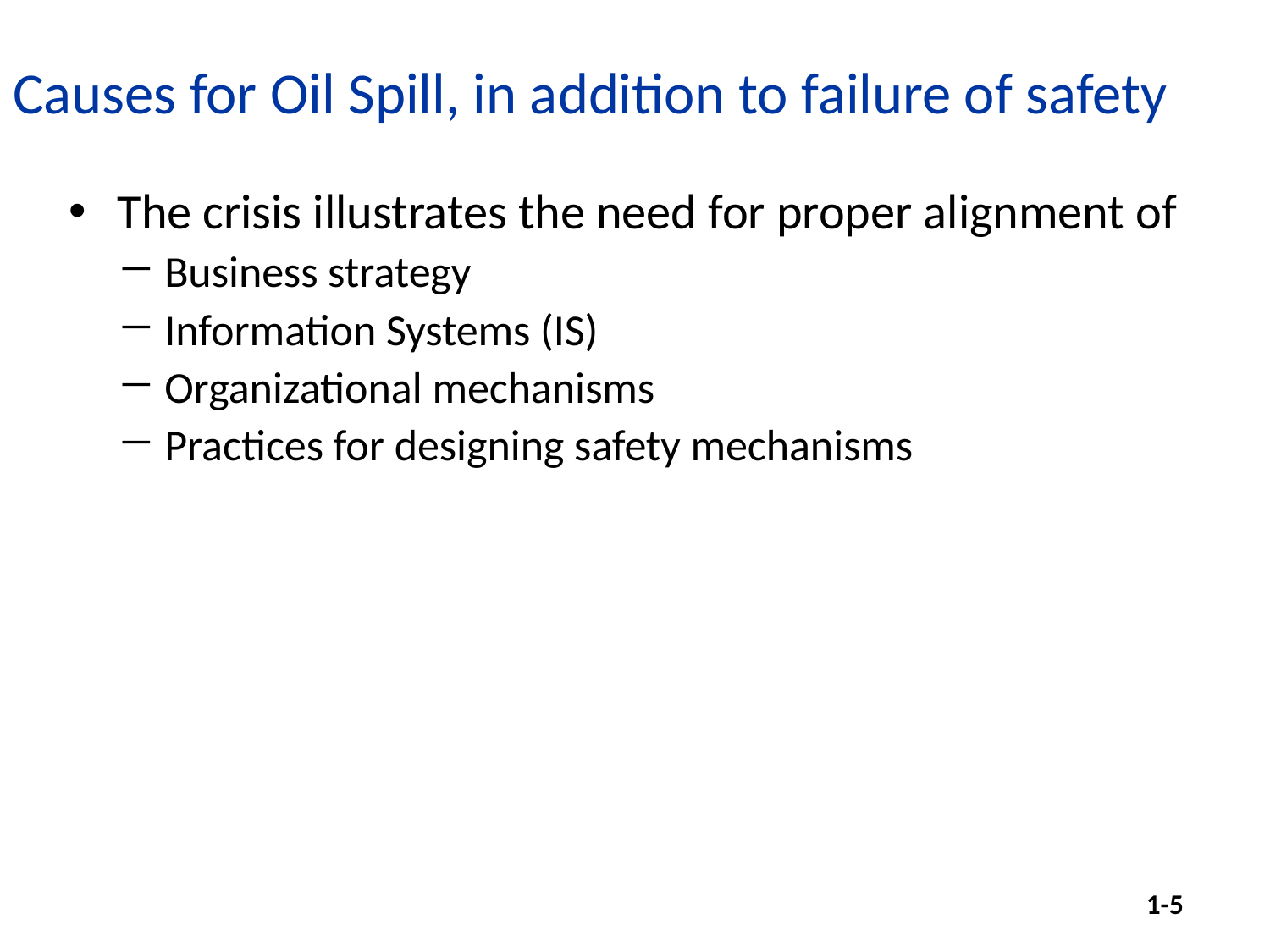

# Causes for Oil Spill, in addition to failure of safety
The crisis illustrates the need for proper alignment of
Business strategy
Information Systems (IS)
Organizational mechanisms
Practices for designing safety mechanisms